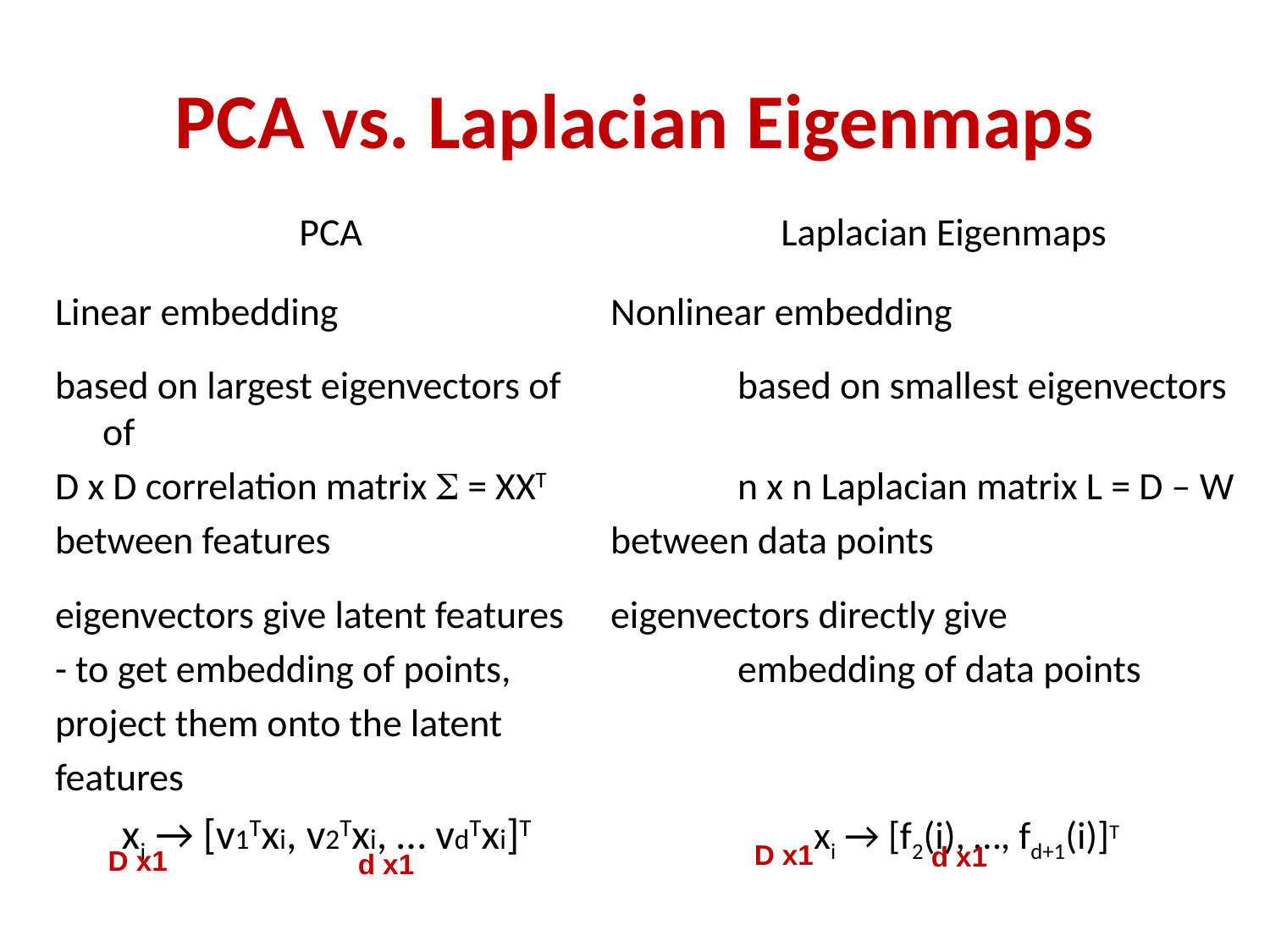

# PCA vs. Laplacian Eigenmaps
		        PCA			     Laplacian Eigenmaps

Linear embedding			Nonlinear embedding

based on largest eigenvectors of		based on smallest eigenvectors of
D x D correlation matrix Σ = XXT		n x n Laplacian matrix L = D – W
between features			between data points

eigenvectors give latent features	eigenvectors directly give
- to get embedding of points, 		embedding of data points
project them onto the latent
features
       xi → [v1Txi, v2Txi, … vdTxi]T		        xi → [f2(i), …, fd+1(i)]T

D x1
d x1
D x1
d x1